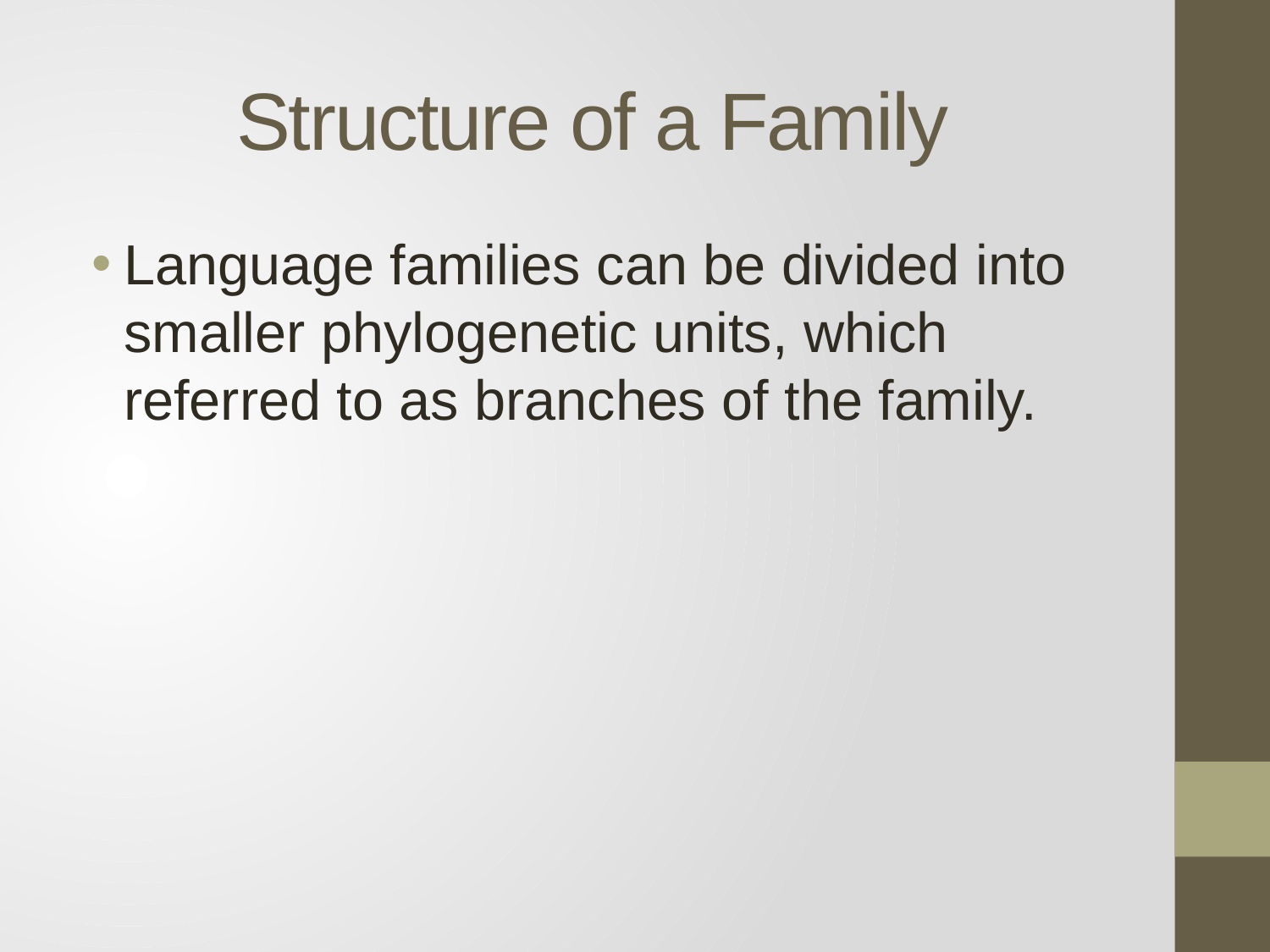

# Structure of a Family
Language families can be divided into smaller phylogenetic units, which referred to as branches of the family.